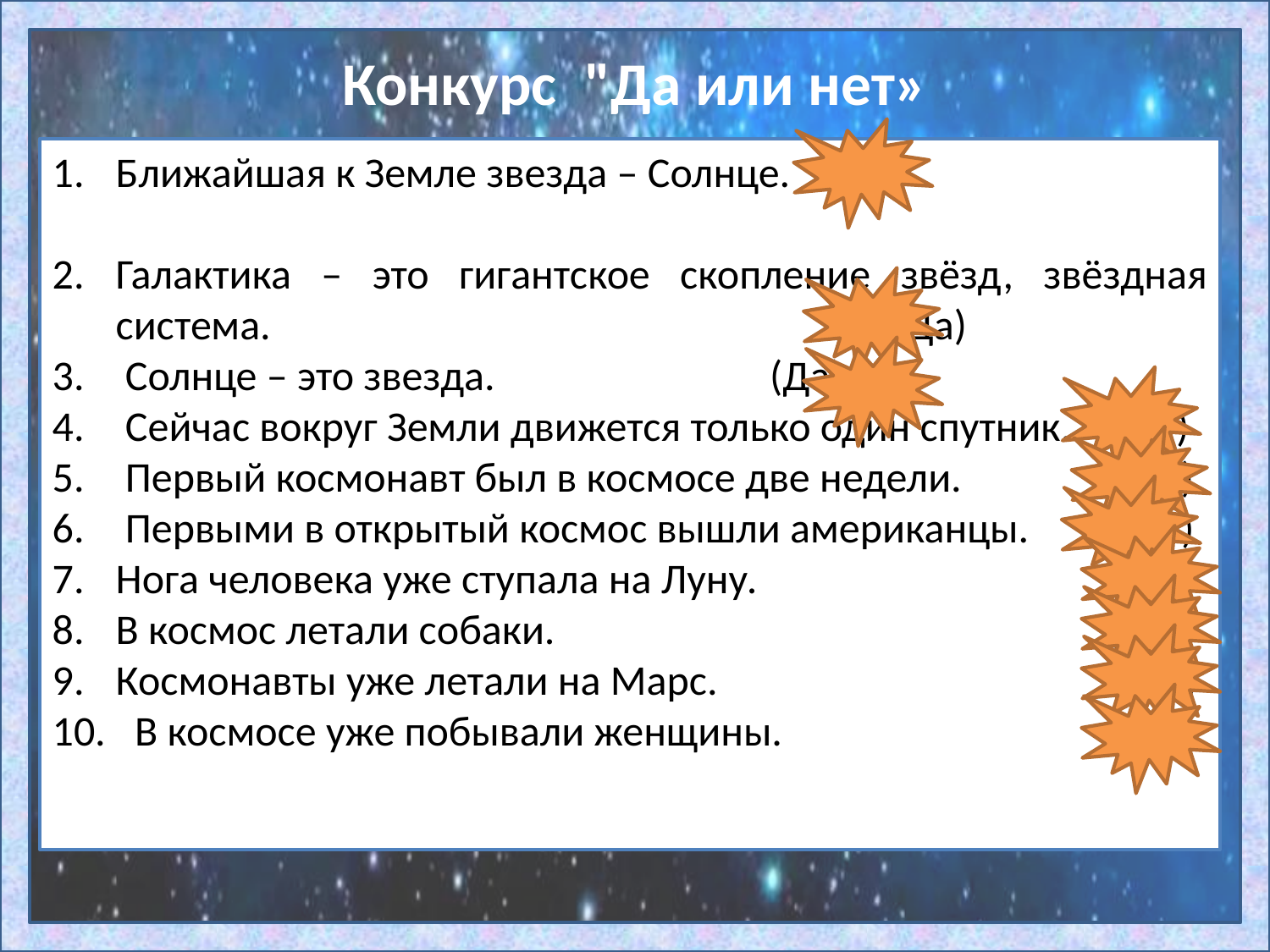

# Конкурс  "Да или нет»

Ближайшая к Земле звезда – Солнце.    (Да)

Галактика – это гигантское скопление звёзд, звёздная система. 				               (Да)
 Солнце – это звезда.			  (Да)
 Сейчас вокруг Земли движется только один спутник.   (Нет)
 Первый космонавт был в космосе две недели.               (Нет)
 Первыми в открытый космос вышли американцы.        (Нет)
Нога человека уже ступала на Луну.                                     (Да)
В космос летали собаки.                                                          (Да)
Космонавты уже летали на Марс.                                         (Нет)
  В космосе уже побывали женщины.                                  (Да)